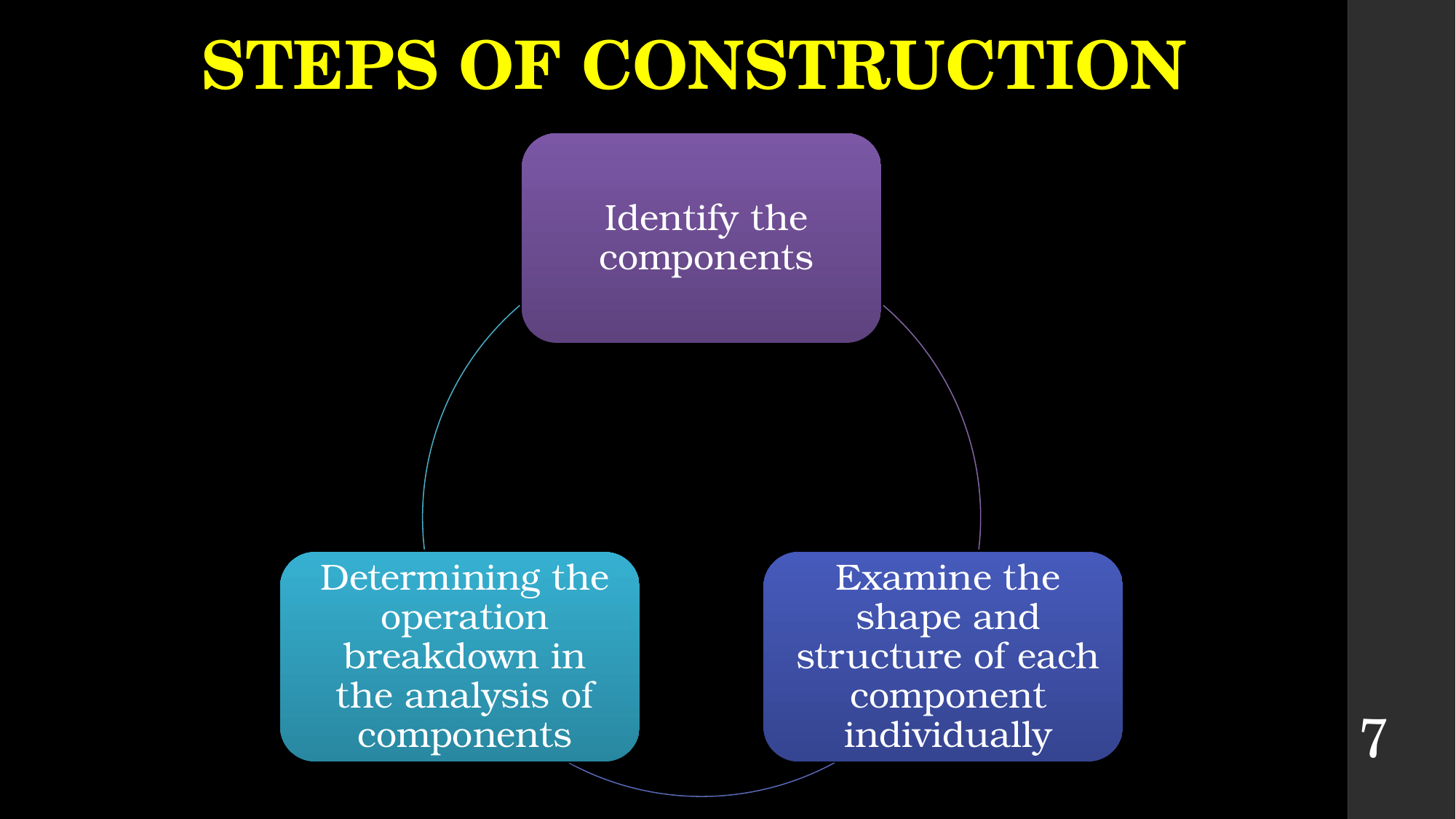

# STEPS OF CONSTRUCTION
Identify the components
Examine the shape and structure of each component individually
Determining the operation breakdown in the analysis of components
7